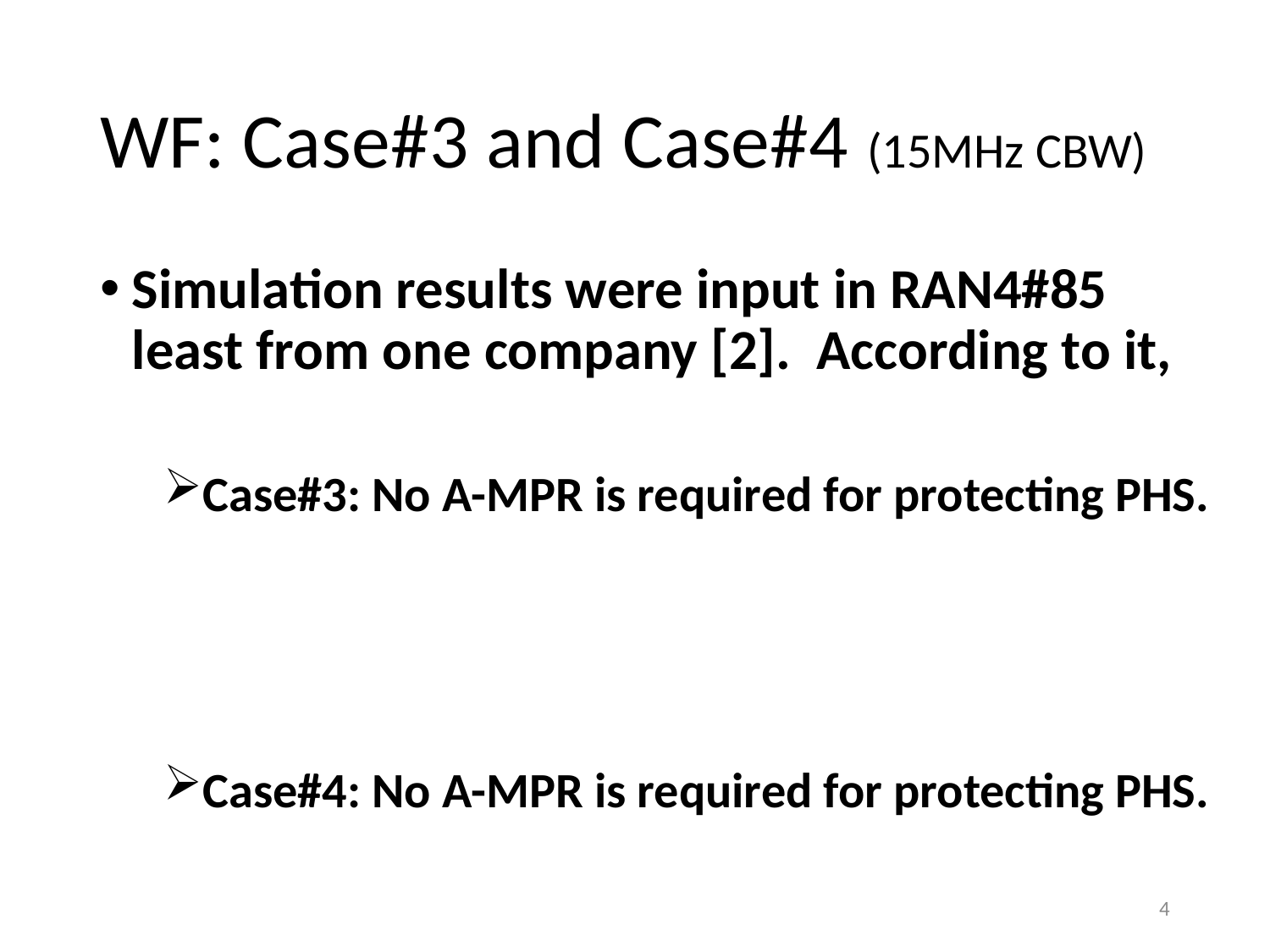

# WF: Case#3 and Case#4 (15MHz CBW)
Simulation results were input in RAN4#85 least from one company [2].  According to it,

Case#3: No A-MPR is required for protecting PHS.

Case#4: No A-MPR is required for protecting PHS.
4